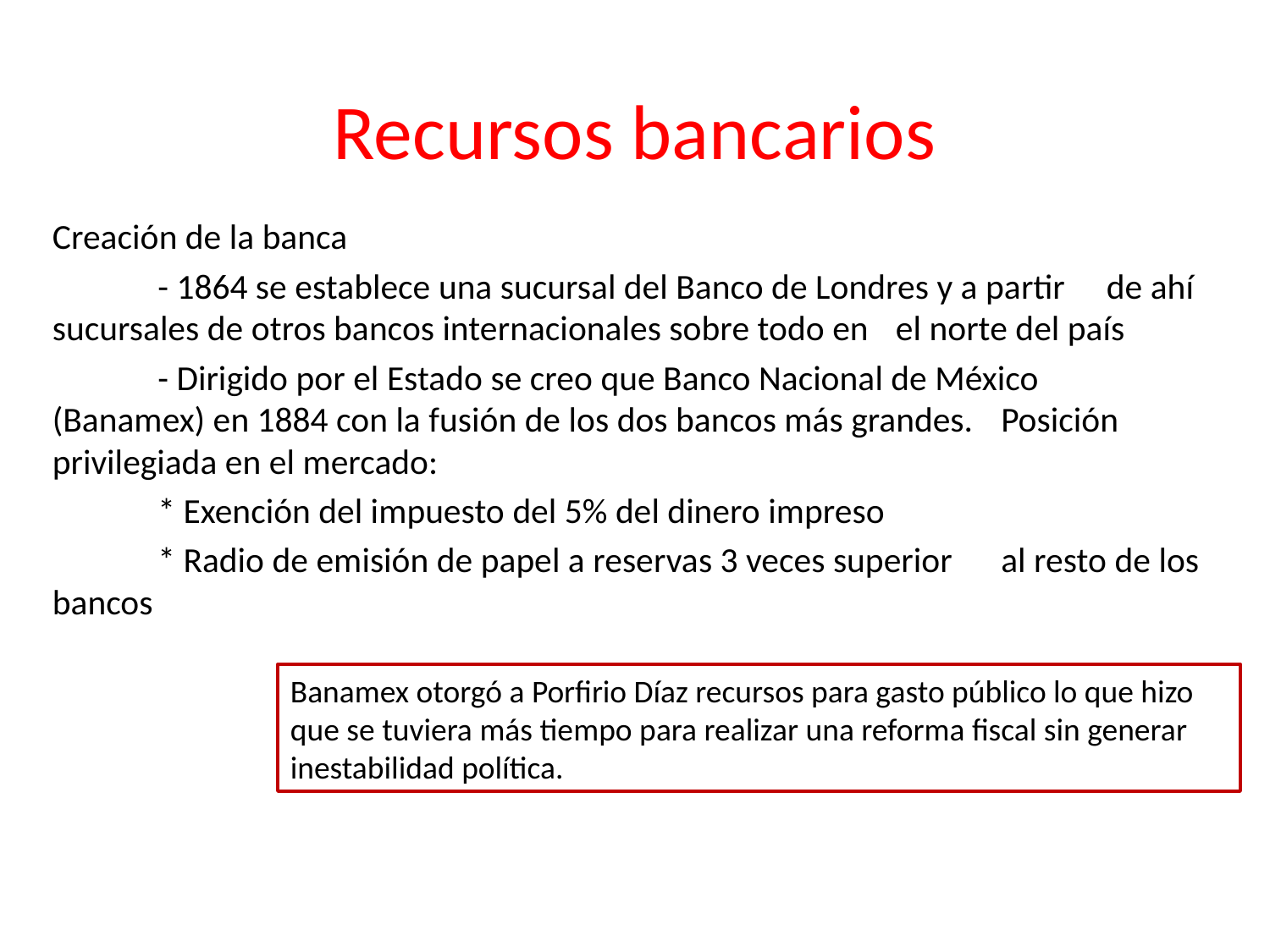

# Recursos bancarios
Creación de la banca
	- 1864 se establece una sucursal del Banco de Londres y a partir 	de ahí sucursales de otros bancos internacionales sobre todo en 	el norte del país
	- Dirigido por el Estado se creo que Banco Nacional de México 	(Banamex) en 1884 con la fusión de los dos bancos más grandes. 	Posición privilegiada en el mercado:
		* Exención del impuesto del 5% del dinero impreso
		* Radio de emisión de papel a reservas 3 veces superior 			al resto de los bancos

Banamex otorgó a Porfirio Díaz recursos para gasto público lo que hizo que se tuviera más tiempo para realizar una reforma fiscal sin generar inestabilidad política.